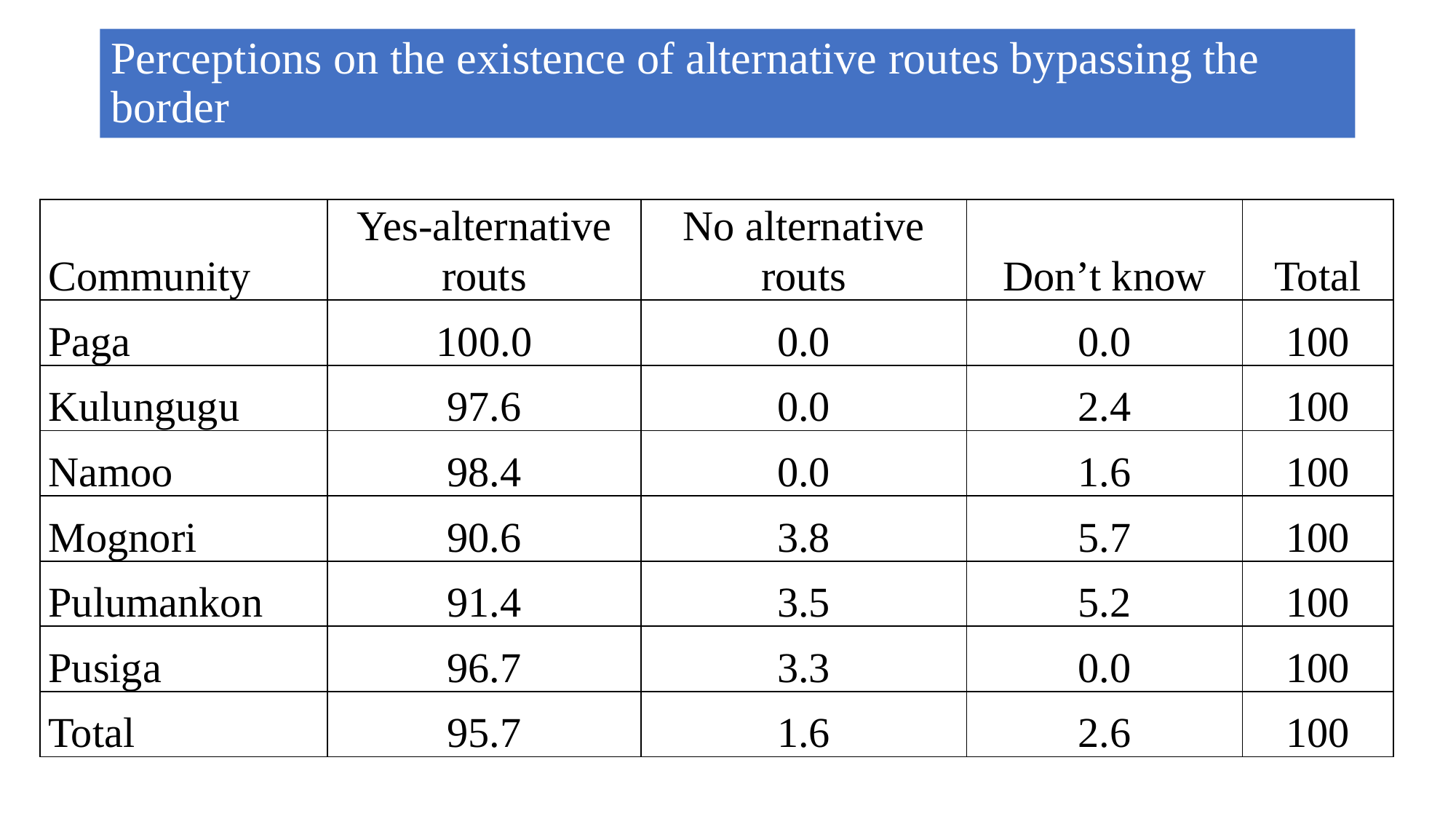

# Perceptions on the existence of alternative routes bypassing the border
| Community | Yes-alternative routs | No alternative routs | Don’t know | Total |
| --- | --- | --- | --- | --- |
| Paga | 100.0 | 0.0 | 0.0 | 100 |
| Kulungugu | 97.6 | 0.0 | 2.4 | 100 |
| Namoo | 98.4 | 0.0 | 1.6 | 100 |
| Mognori | 90.6 | 3.8 | 5.7 | 100 |
| Pulumankon | 91.4 | 3.5 | 5.2 | 100 |
| Pusiga | 96.7 | 3.3 | 0.0 | 100 |
| Total | 95.7 | 1.6 | 2.6 | 100 |